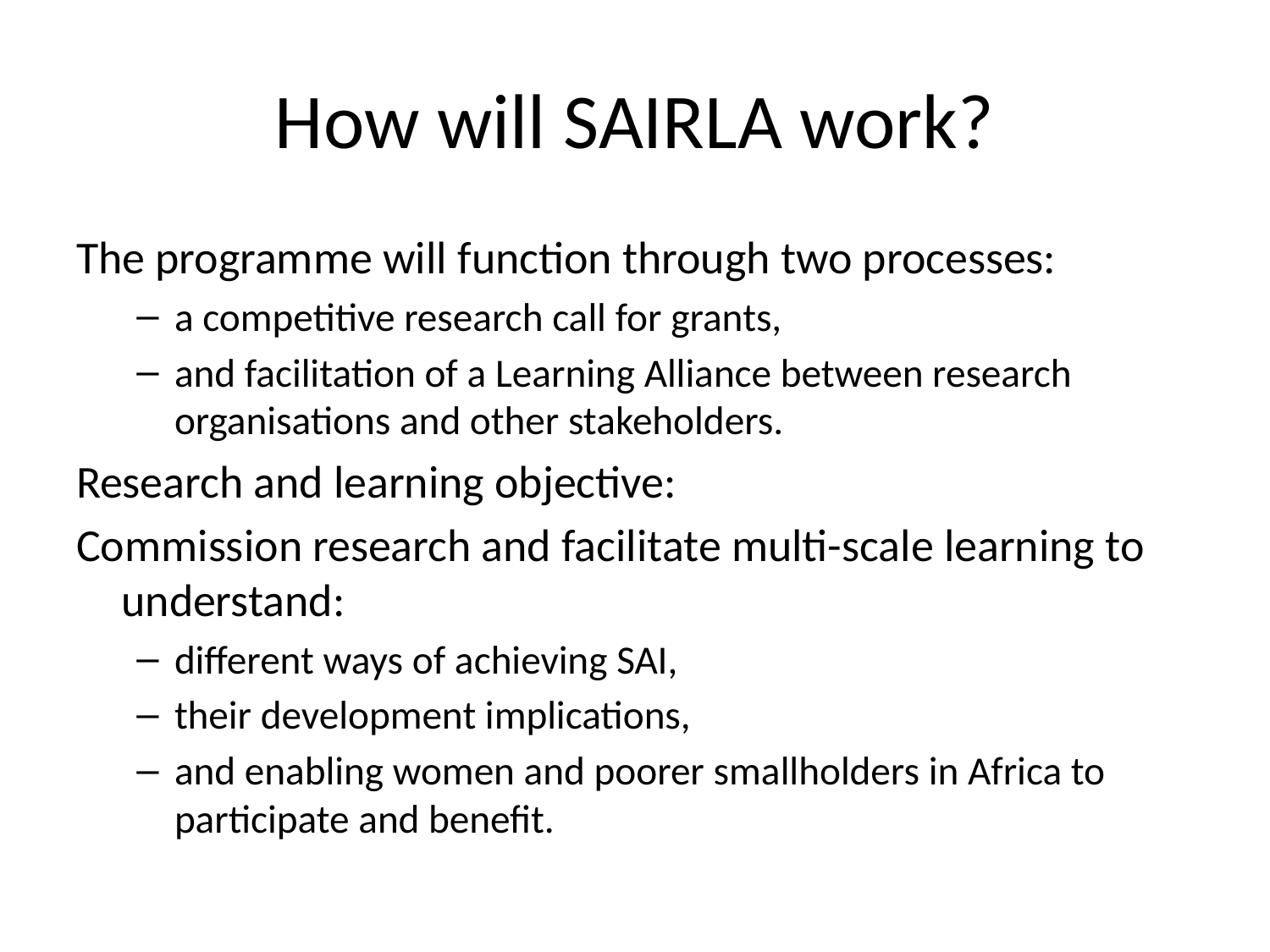

# How will SAIRLA work?
The programme will function through two processes:
a competitive research call for grants,
and facilitation of a Learning Alliance between research organisations and other stakeholders.
Research and learning objective:
Commission research and facilitate multi-scale learning to understand:
different ways of achieving SAI,
their development implications,
and enabling women and poorer smallholders in Africa to participate and benefit.